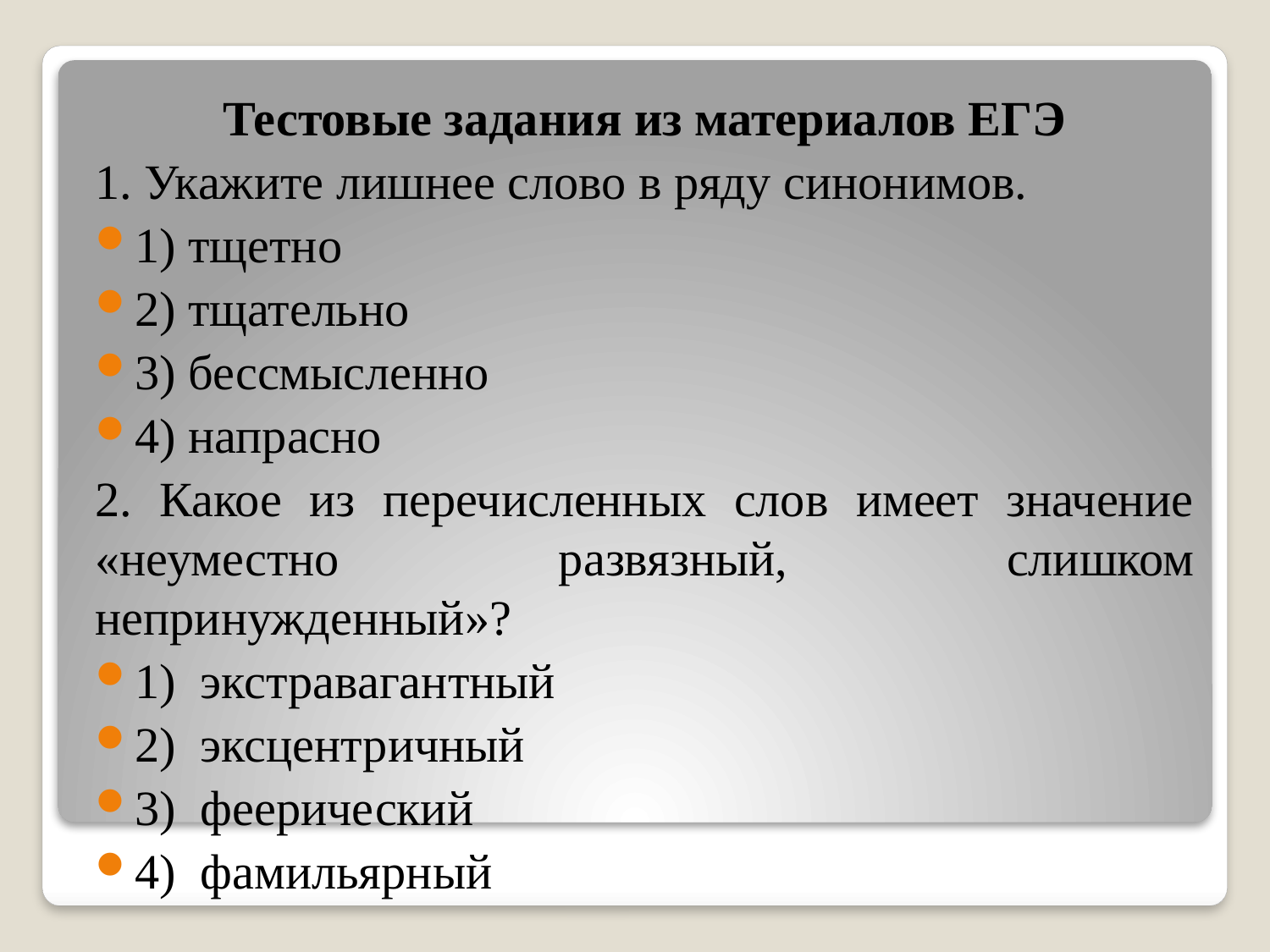

Тестовые задания из материалов ЕГЭ
1. Укажите лишнее слово в ряду синонимов.
1) тщетно
2) тщательно
3) бессмысленно
4) напрасно
2. Какое из перечисленных слов имеет значение «неуместно развязный, слишком непринужденный»?
1)  экстравагантный
2)  эксцентричный
3)  феерический
4)  фамильярный